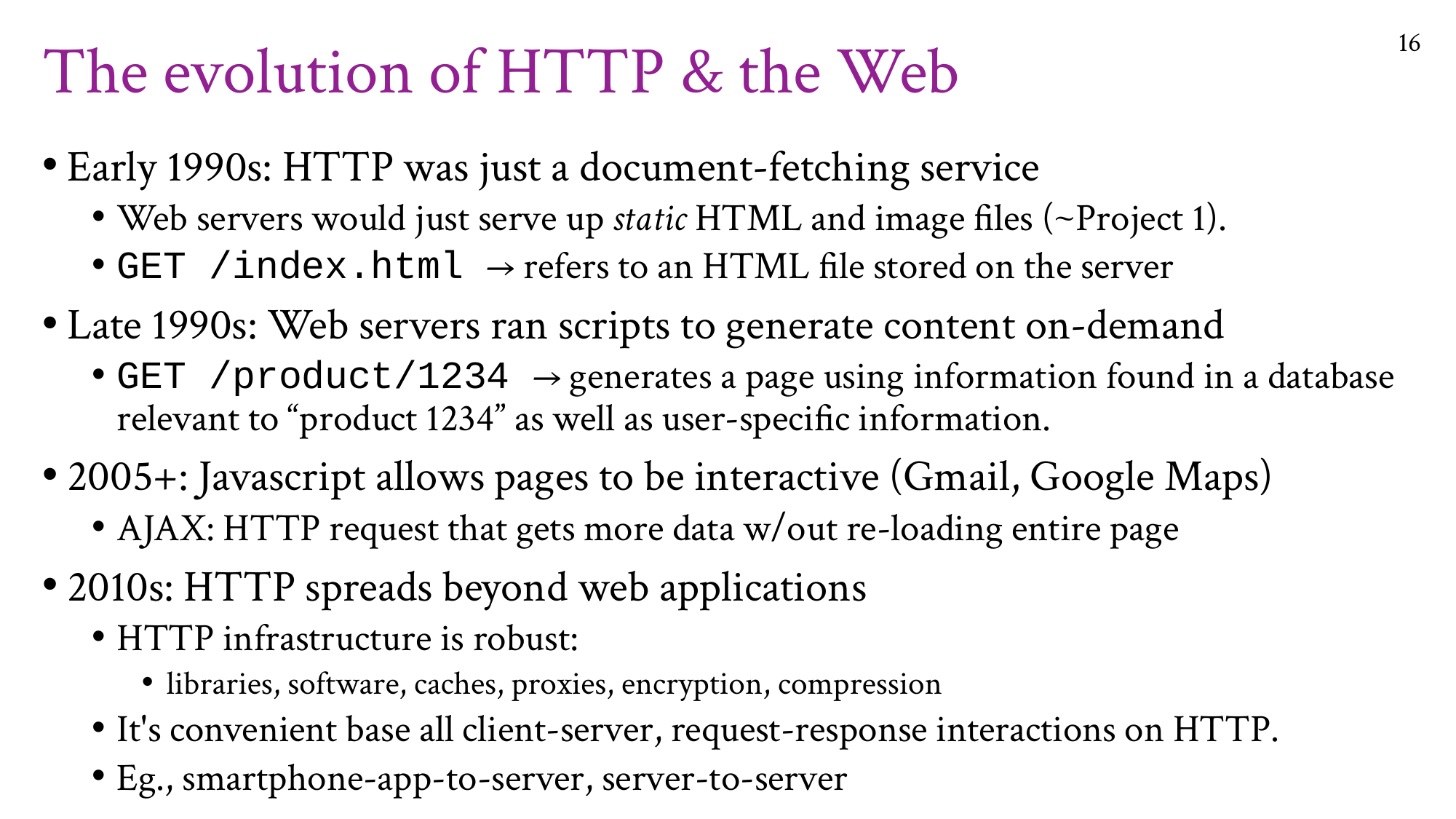

# The evolution of HTTP & the Web
Early 1990s: HTTP was just a document-fetching service
Web servers would just serve up static HTML and image files (~Project 1).
GET /index.html → refers to an HTML file stored on the server
Late 1990s: Web servers ran scripts to generate content on-demand
GET /product/1234 → generates a page using information found in a database relevant to “product 1234” as well as user-specific information.
2005+: Javascript allows pages to be interactive (Gmail, Google Maps)
AJAX: HTTP request that gets more data w/out re-loading entire page
2010s: HTTP spreads beyond web applications
HTTP infrastructure is robust:
libraries, software, caches, proxies, encryption, compression
It's convenient base all client-server, request-response interactions on HTTP.
Eg., smartphone-app-to-server, server-to-server